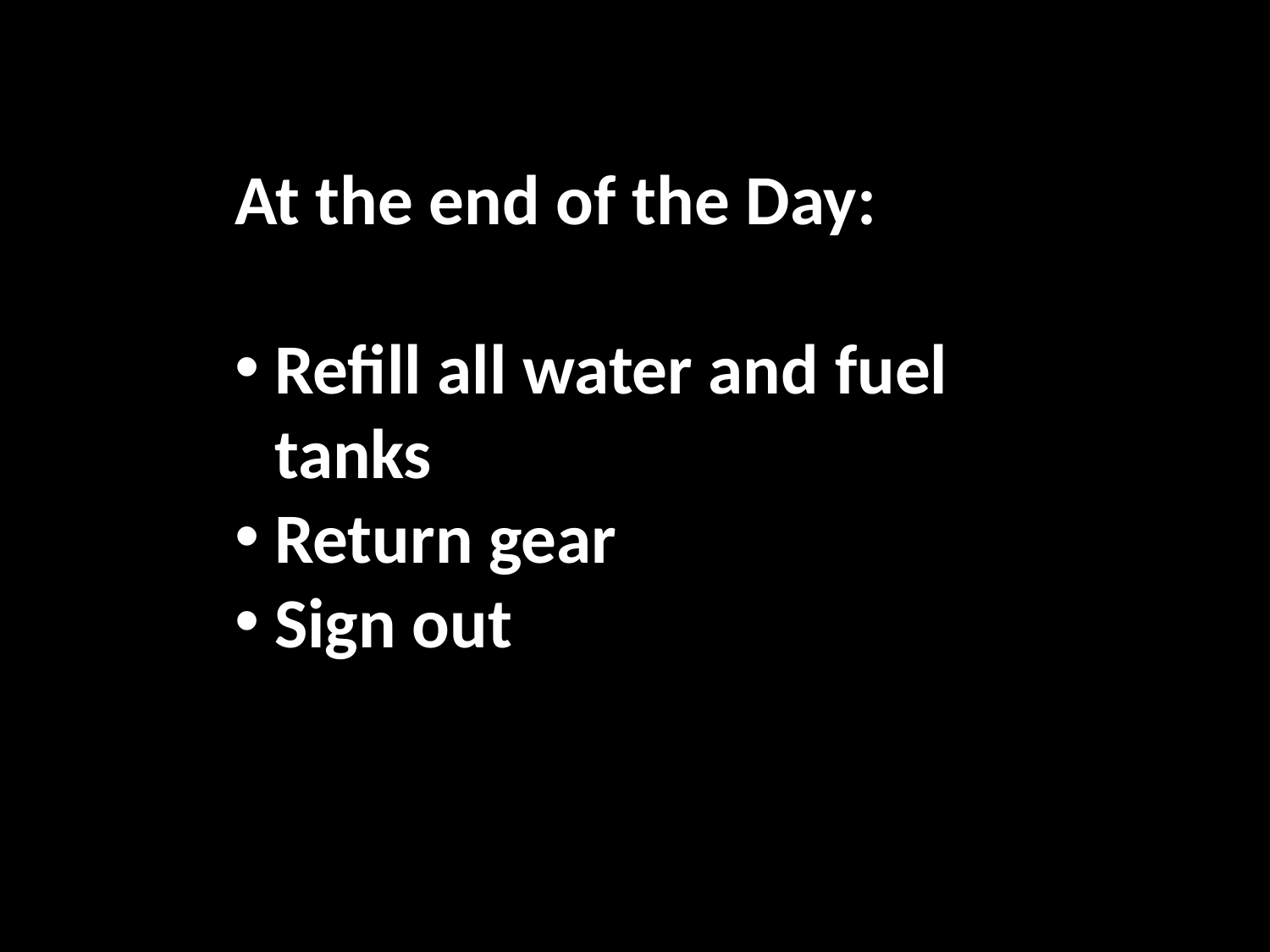

At the end of the Day:

Refill all water and fuel tanks
Return gear
Sign out